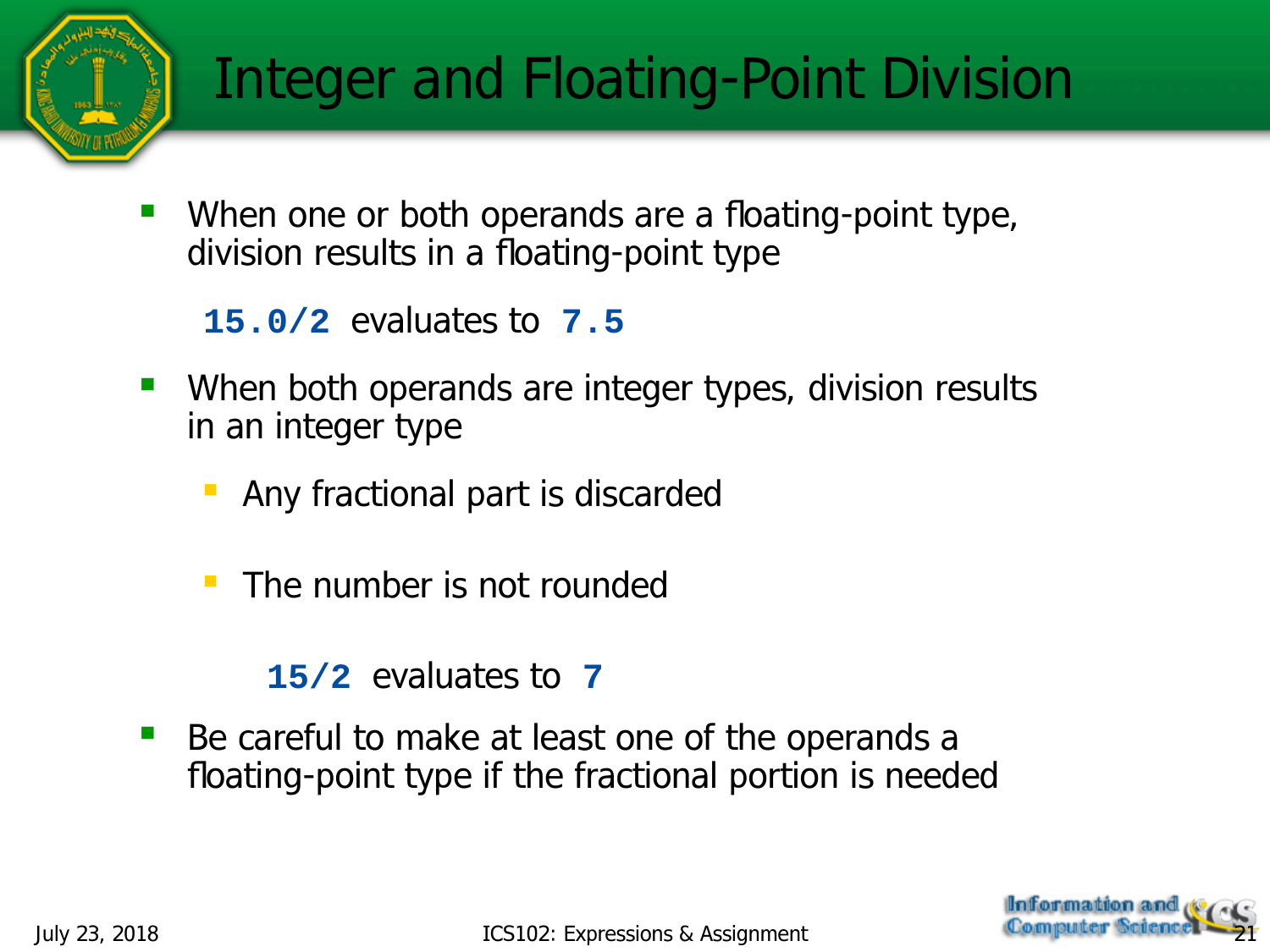

Integer and Floating-Point Division
When one or both operands are a floating-point type, division results in a floating-point type

15.0/2 evaluates to 7.5

When both operands are integer types, division results in an integer type

Any fractional part is discarded

The number is not rounded

15/2 evaluates to 7

Be careful to make at least one of the operands a floating-point type if the fractional portion is needed
July 23, 2018
ICS102: Expressions & Assignment
21